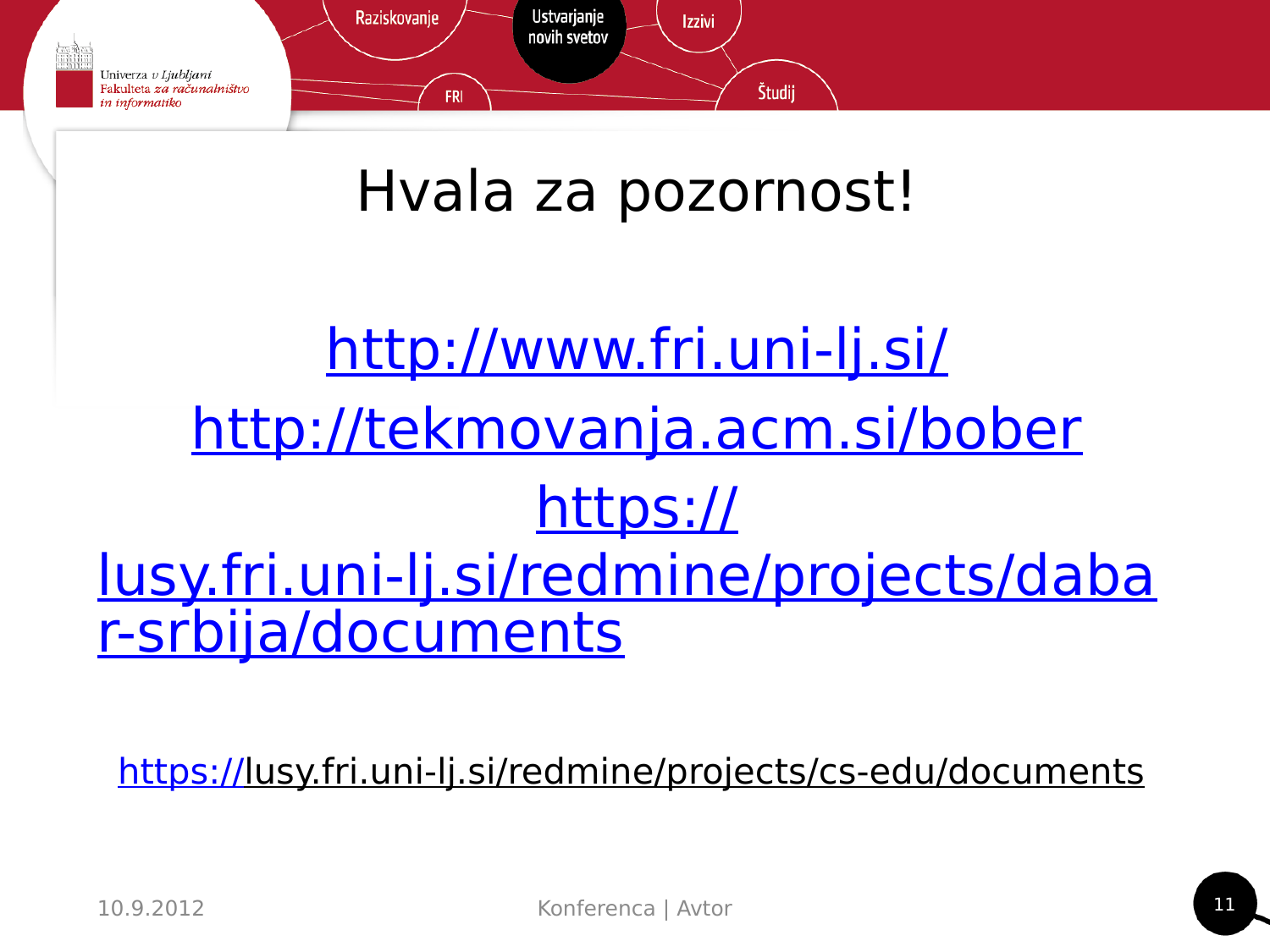

Hvala za pozornost!

http://www.fri.uni-lj.si/
http://tekmovanja.acm.si/bober
https://lusy.fri.uni-lj.si/redmine/projects/dabar-srbija/documents

https://lusy.fri.uni-lj.si/redmine/projects/cs-edu/documents

11
10.9.2012
Konferenca | Avtor